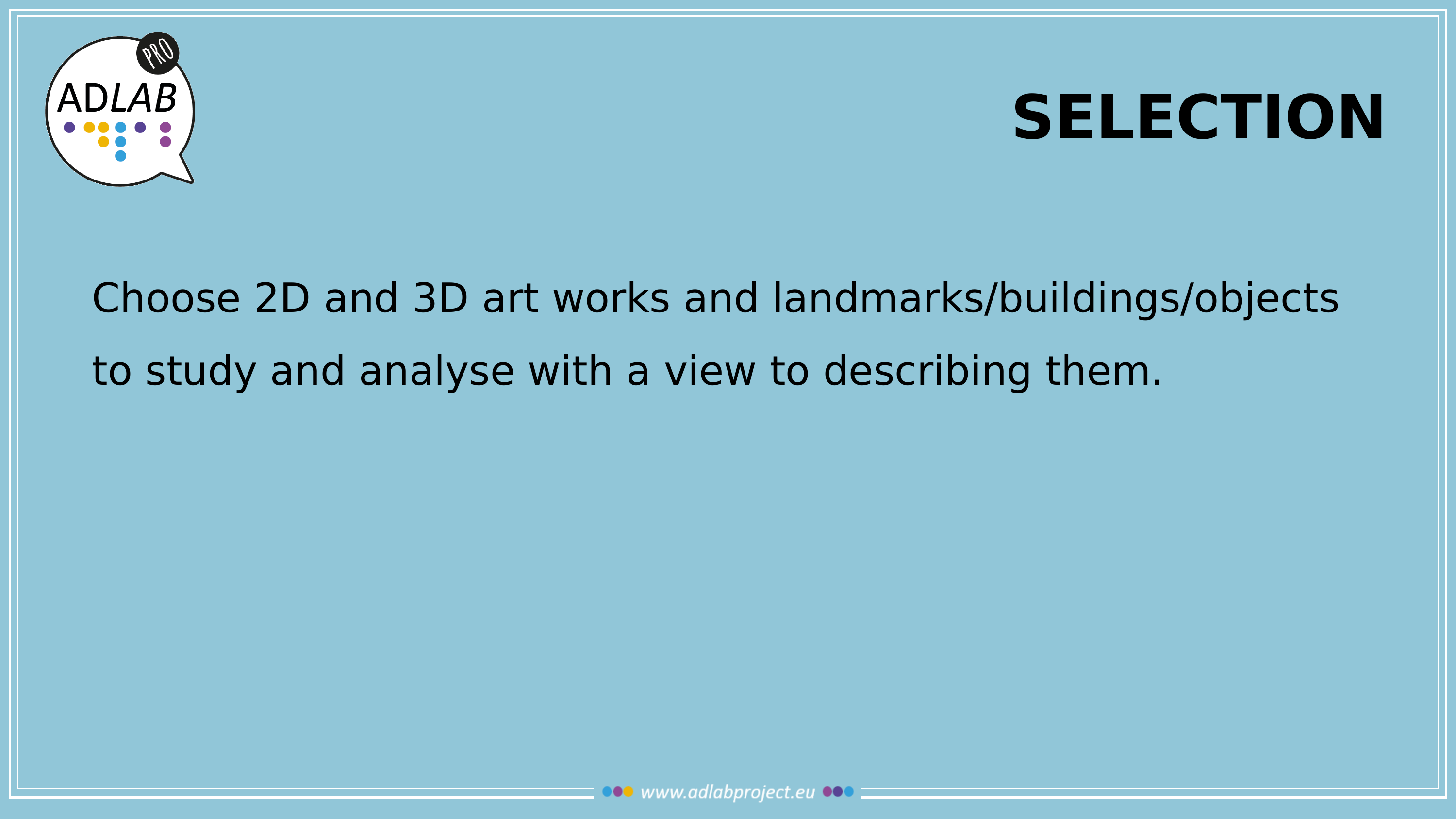

# selection
Choose 2D and 3D art works and landmarks/buildings/objects to study and analyse with a view to describing them.